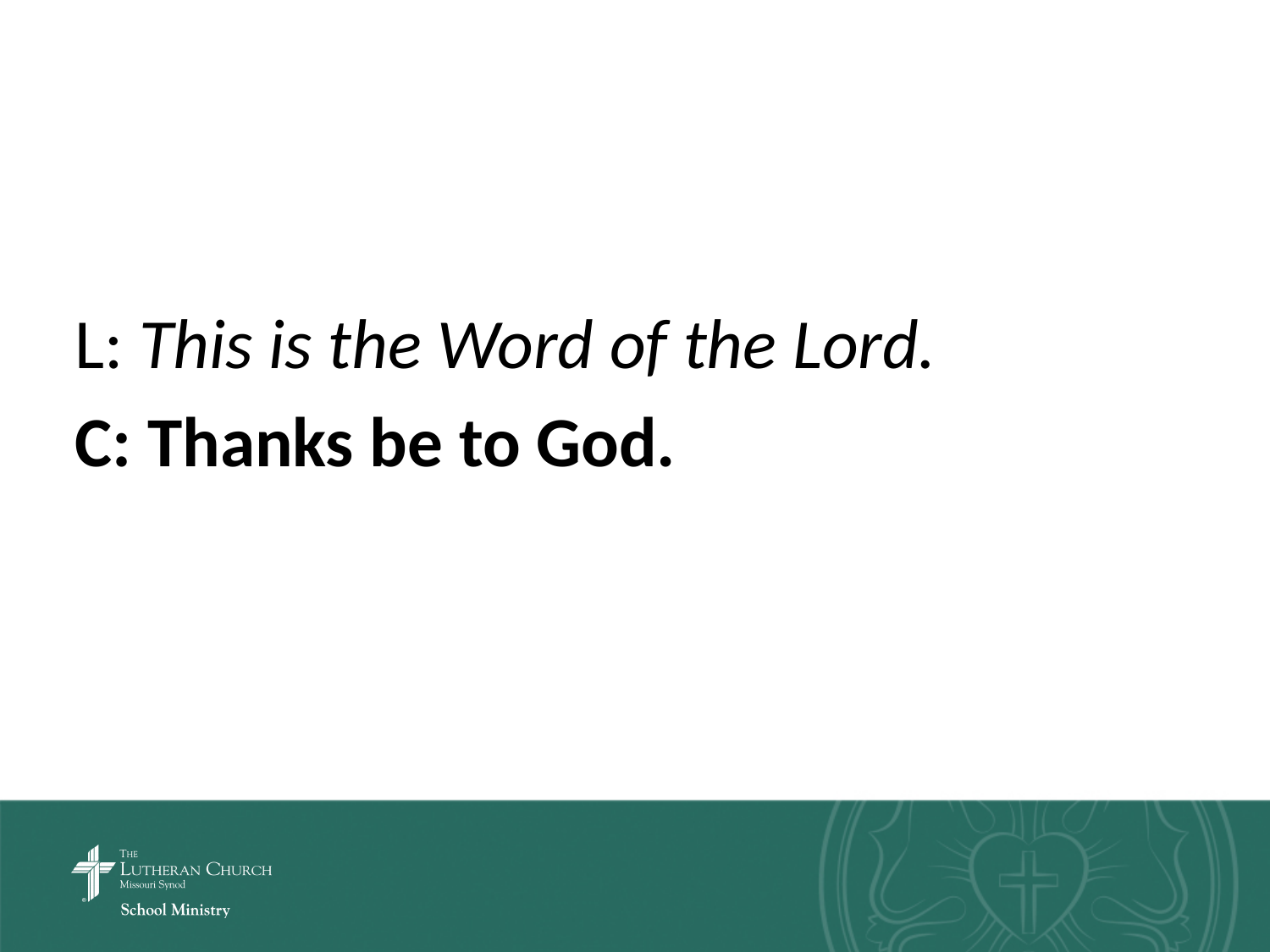

L: This is the Word of the Lord.
C: Thanks be to God.